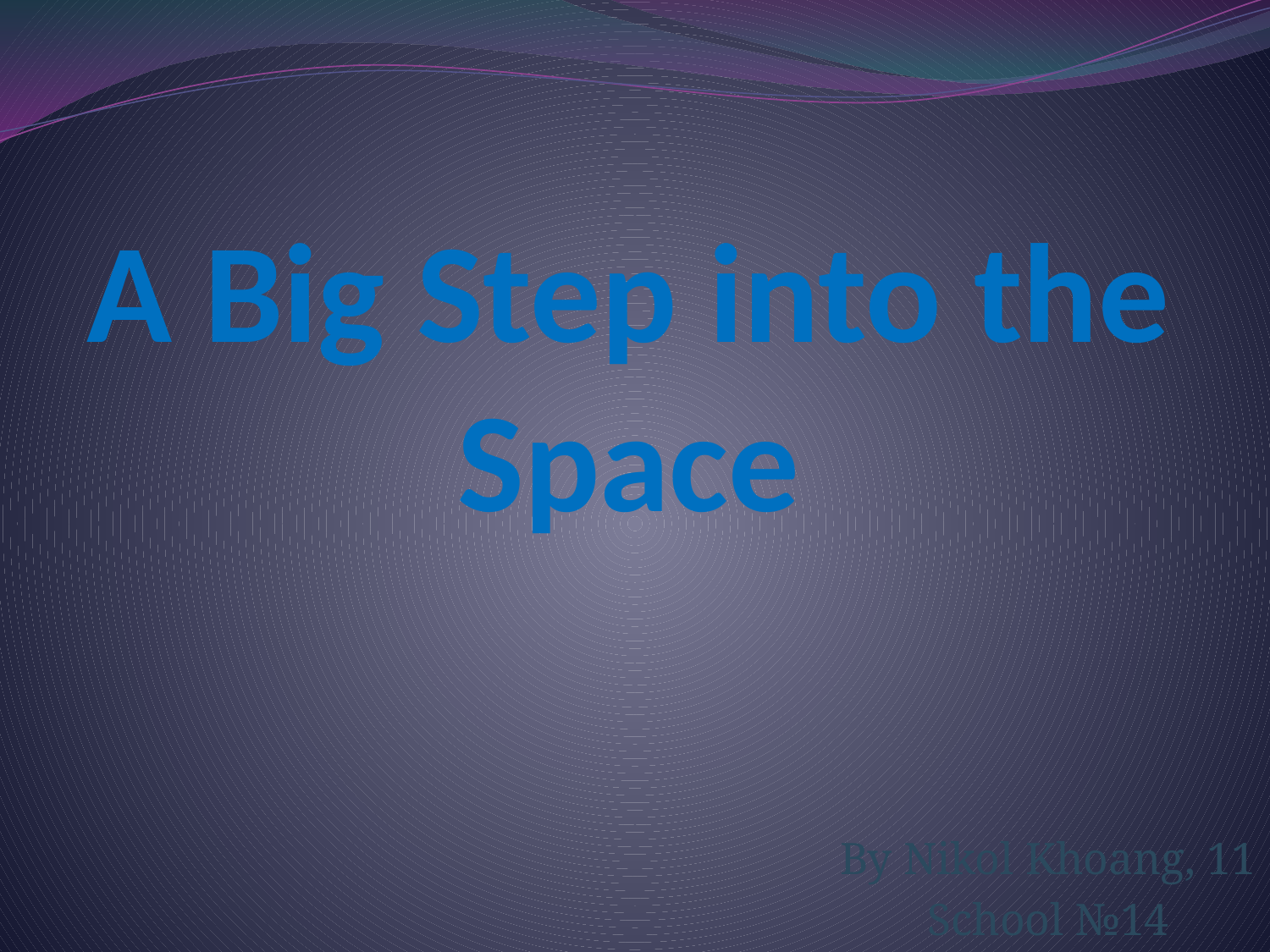

# A Big Step into the Space
By Nikol Khoang, 11
School №14